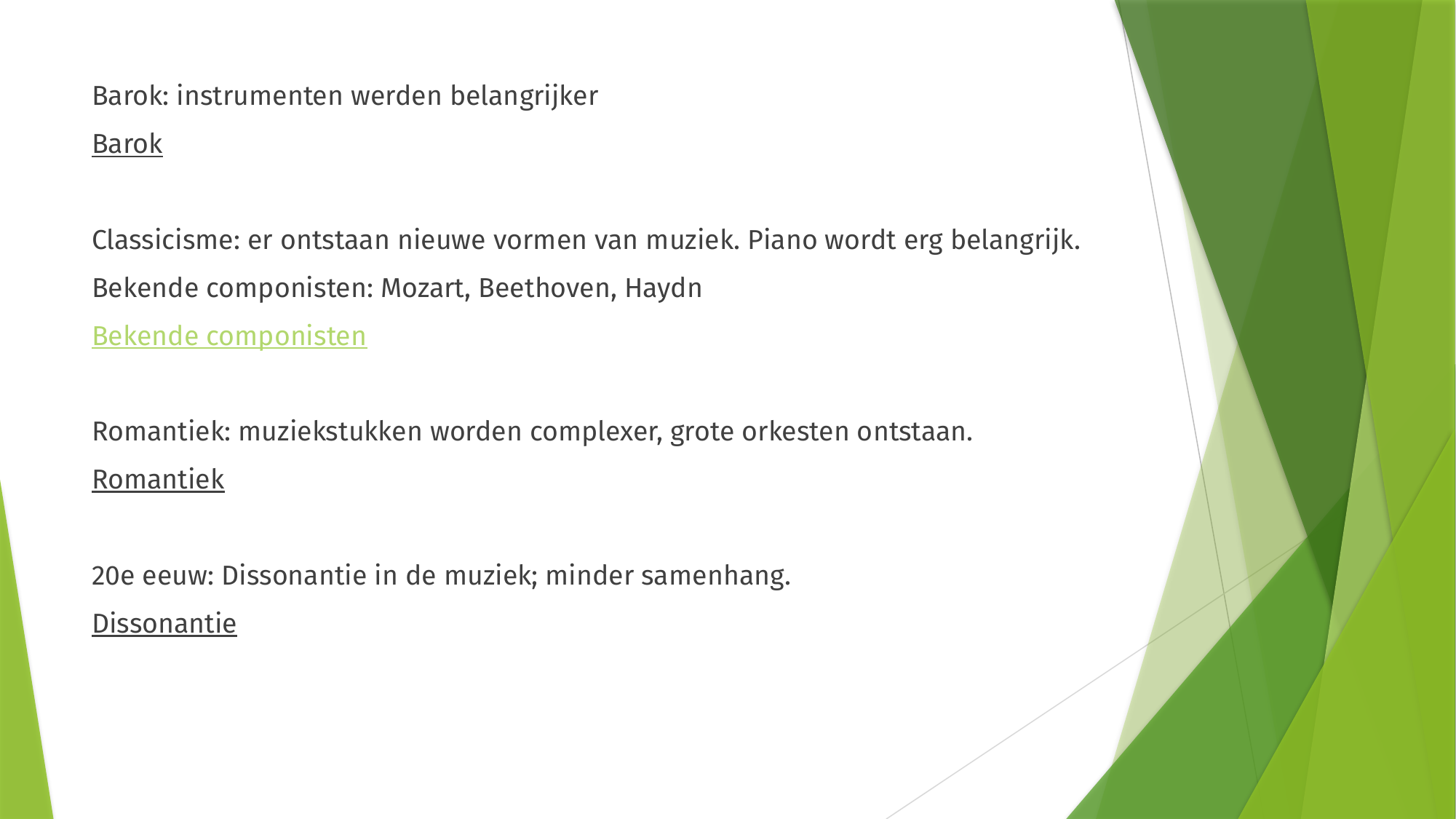

Barok: instrumenten werden belangrijker
Barok

Classicisme: er ontstaan nieuwe vormen van muziek. Piano wordt erg belangrijk.
Bekende componisten: Mozart, Beethoven, Haydn
Bekende componisten

Romantiek: muziekstukken worden complexer, grote orkesten ontstaan.
Romantiek

20e eeuw: Dissonantie in de muziek; minder samenhang.
Dissonantie

#